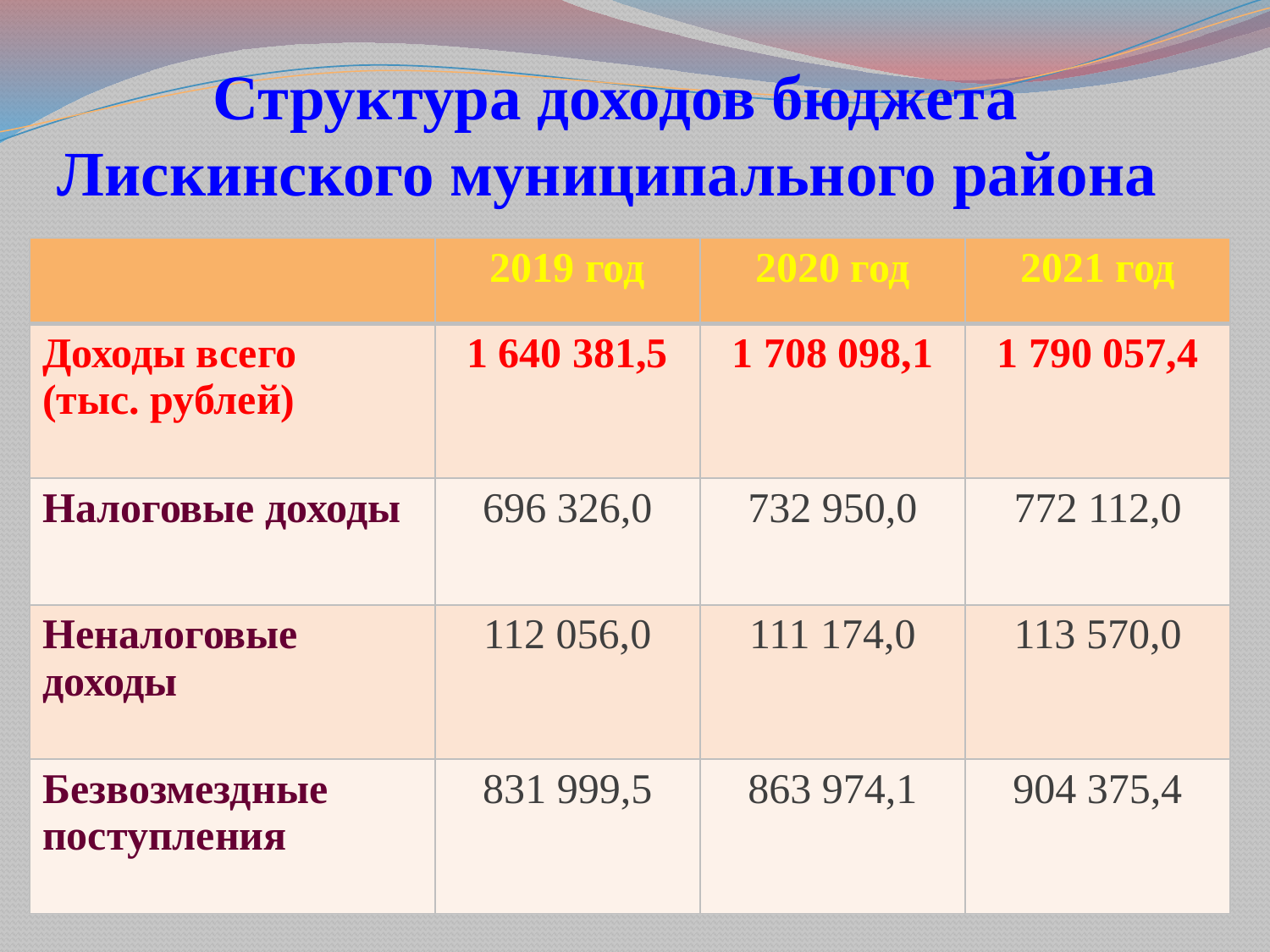

# Структура доходов бюджета Лискинского муниципального района
|  | 2019 год | 2020 год | 2021 год |
| --- | --- | --- | --- |
| Доходы всего (тыс. рублей) | 1 640 381,5 | 1 708 098,1 | 1 790 057,4 |
| Налоговые доходы | 696 326,0 | 732 950,0 | 772 112,0 |
| Неналоговые доходы | 112 056,0 | 111 174,0 | 113 570,0 |
| Безвозмездные поступления | 831 999,5 | 863 974,1 | 904 375,4 |